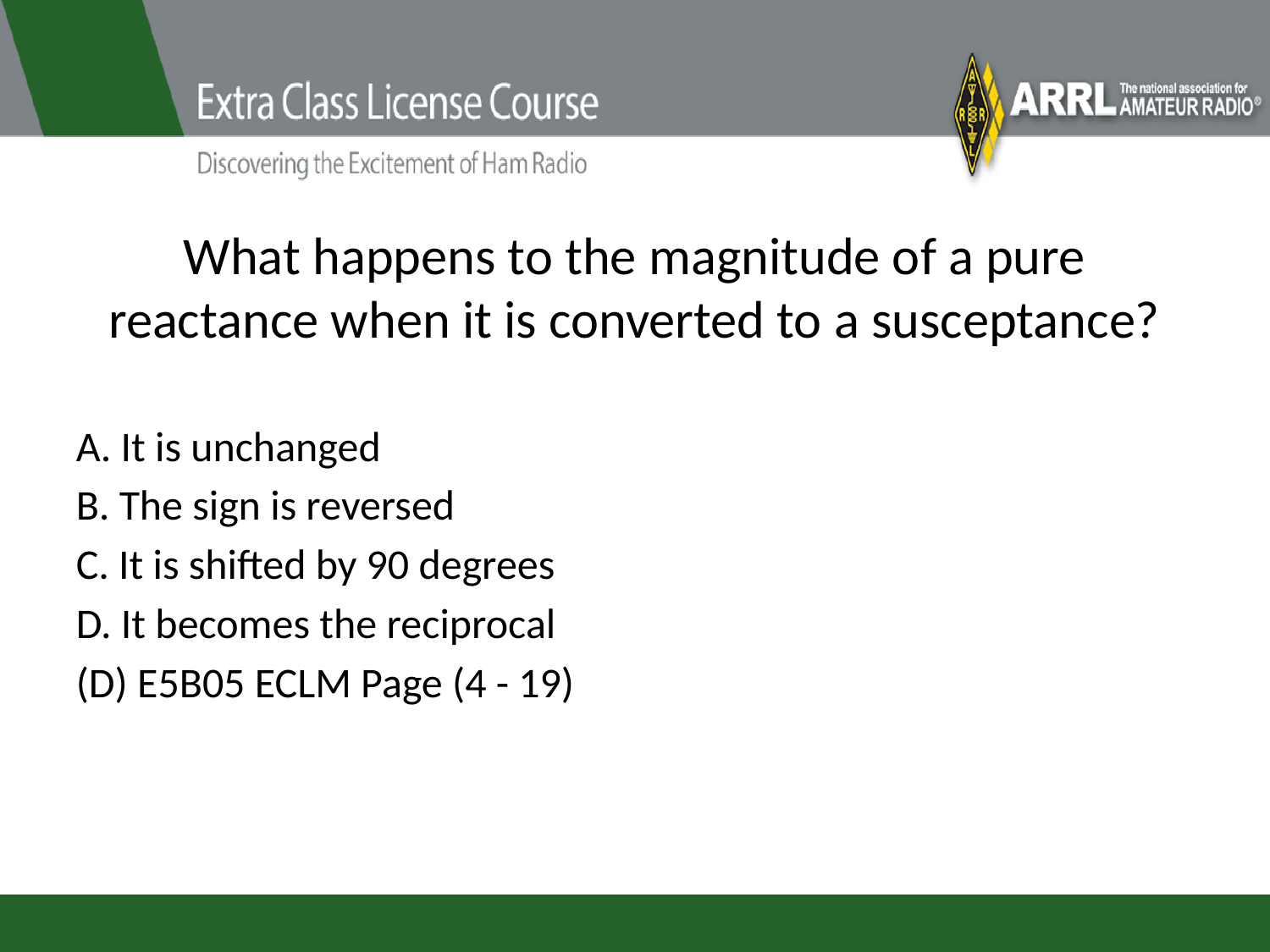

# What happens to the magnitude of a pure reactance when it is converted to a susceptance?
A. It is unchanged
B. The sign is reversed
C. It is shifted by 90 degrees
D. It becomes the reciprocal
(D) E5B05 ECLM Page (4 - 19)